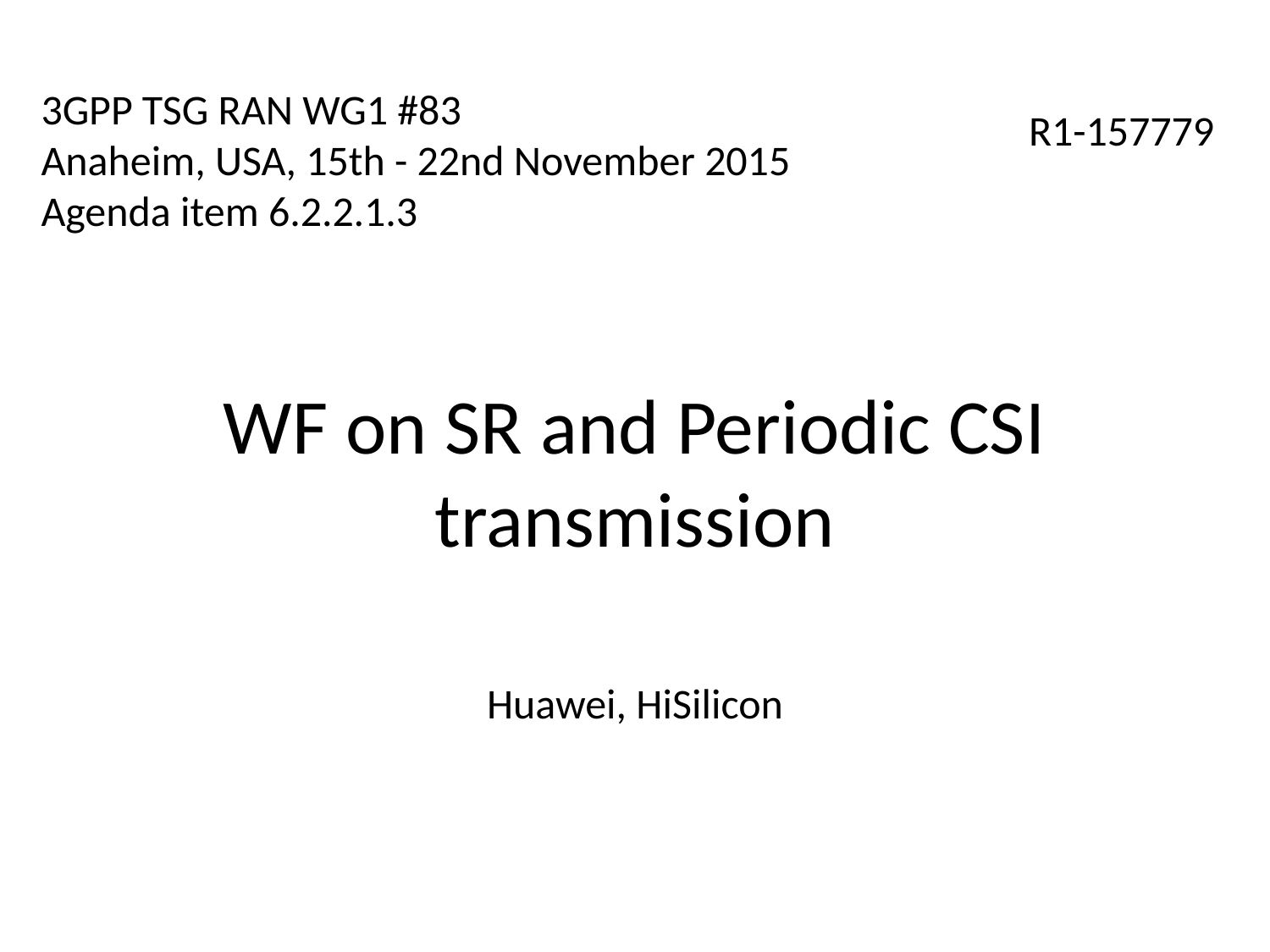

3GPP TSG RAN WG1 #83
Anaheim, USA, 15th - 22nd November 2015
Agenda item 6.2.2.1.3
R1-157779
WF on SR and Periodic CSI transmission
Huawei, HiSilicon